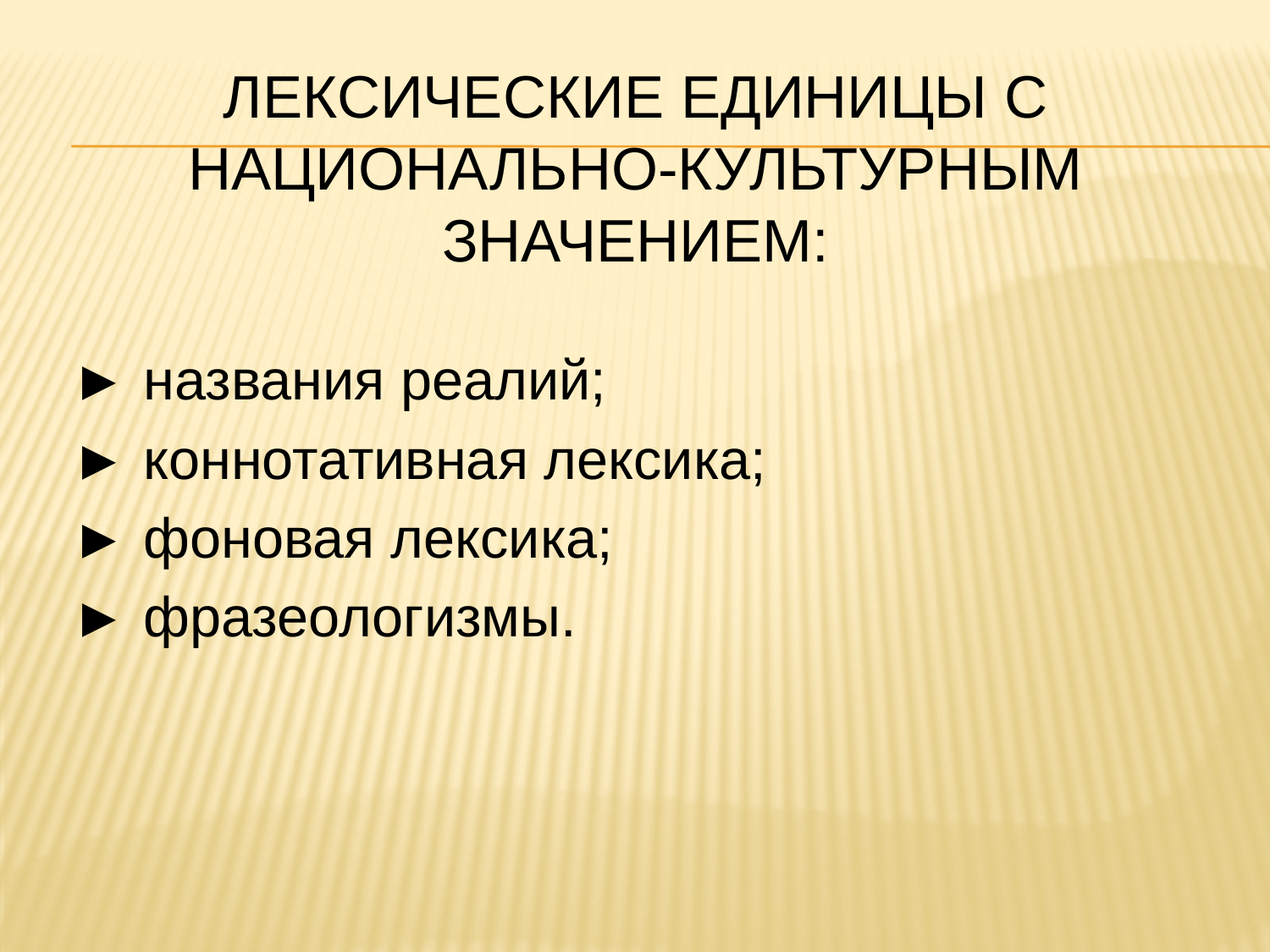

# лексические единицы с национально-культурным значением:
► названия реалий;
► коннотативная лексика;
► фоновая лексика;
► фразеологизмы.